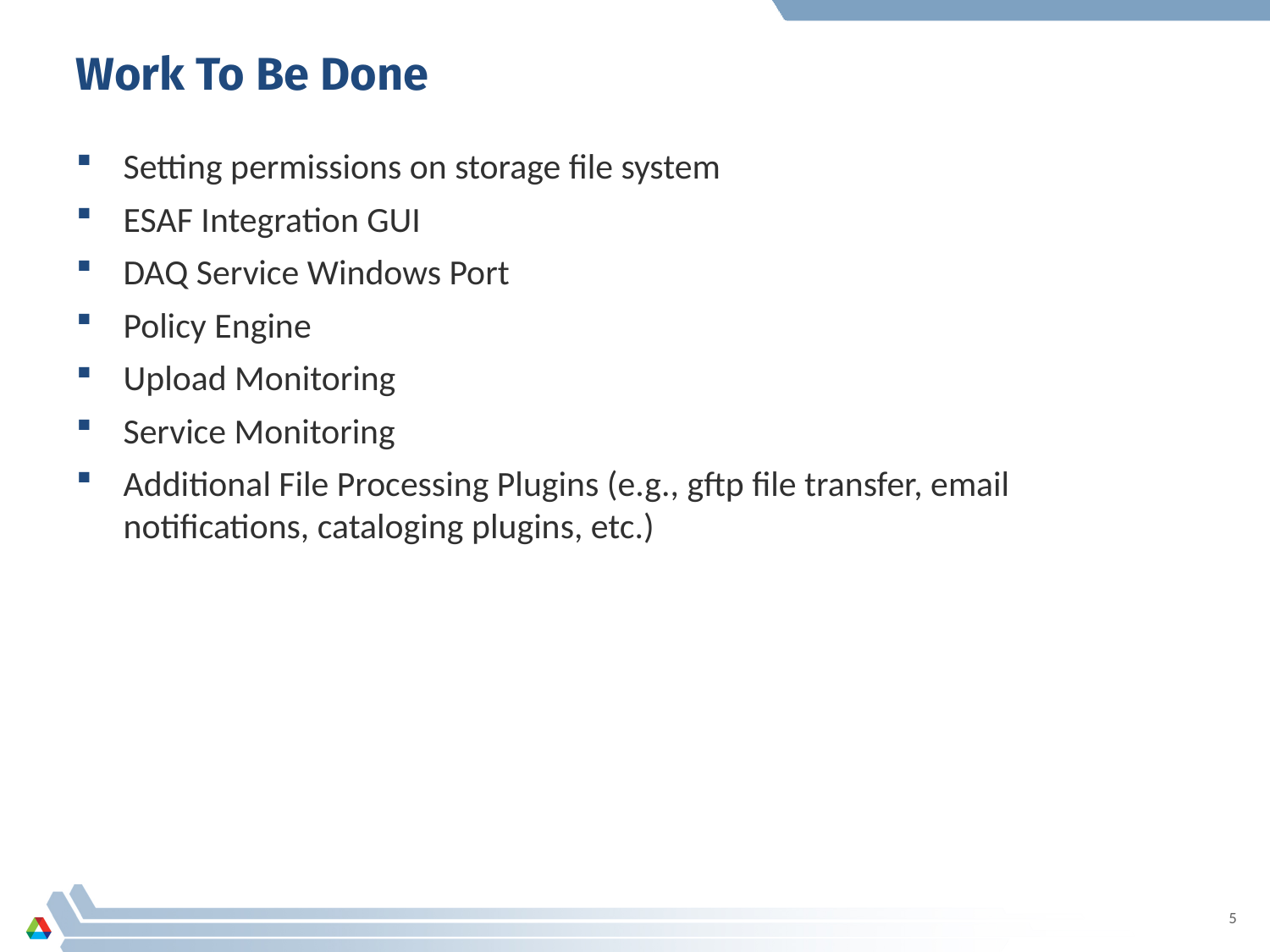

Work To Be Done

Setting permissions on storage file system
ESAF Integration GUI
DAQ Service Windows Port
Policy Engine
Upload Monitoring
Service Monitoring
Additional File Processing Plugins (e.g., gftp file transfer, email notifications, cataloging plugins, etc.)

5